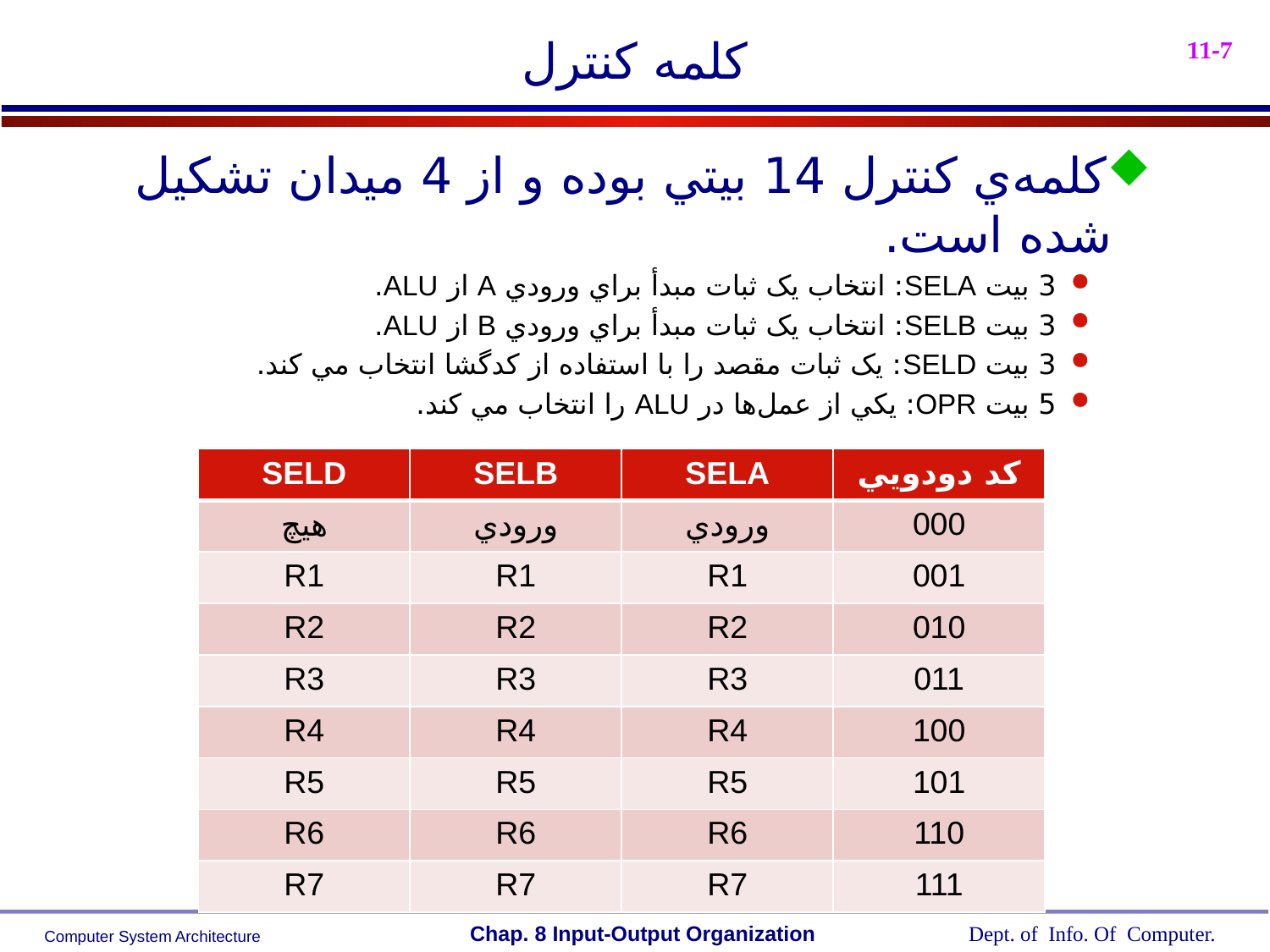

# کلمه کنترل
کلمه‌ي کنترل 14 بيتي بوده و از 4 ميدان تشکيل شده است.
3 بيت SELA: انتخاب يک ثبات مبدأ براي ورودي A از ALU.
3 بيت SELB: انتخاب يک ثبات مبدأ براي ورودي B از ALU.
3 بيت SELD: يک ثبات مقصد را با استفاده از کدگشا انتخاب مي کند.
5 بيت OPR: يکي از عمل‌ها در ALU را انتخاب مي کند.

کدگذاري ميدان‌هاي انتخاب ثبات

| SELD | SELB | SELA | کد دودويي |
| --- | --- | --- | --- |
| هيچ | ورودي | ورودي | 000 |
| R1 | R1 | R1 | 001 |
| R2 | R2 | R2 | 010 |
| R3 | R3 | R3 | 011 |
| R4 | R4 | R4 | 100 |
| R5 | R5 | R5 | 101 |
| R6 | R6 | R6 | 110 |
| R7 | R7 | R7 | 111 |